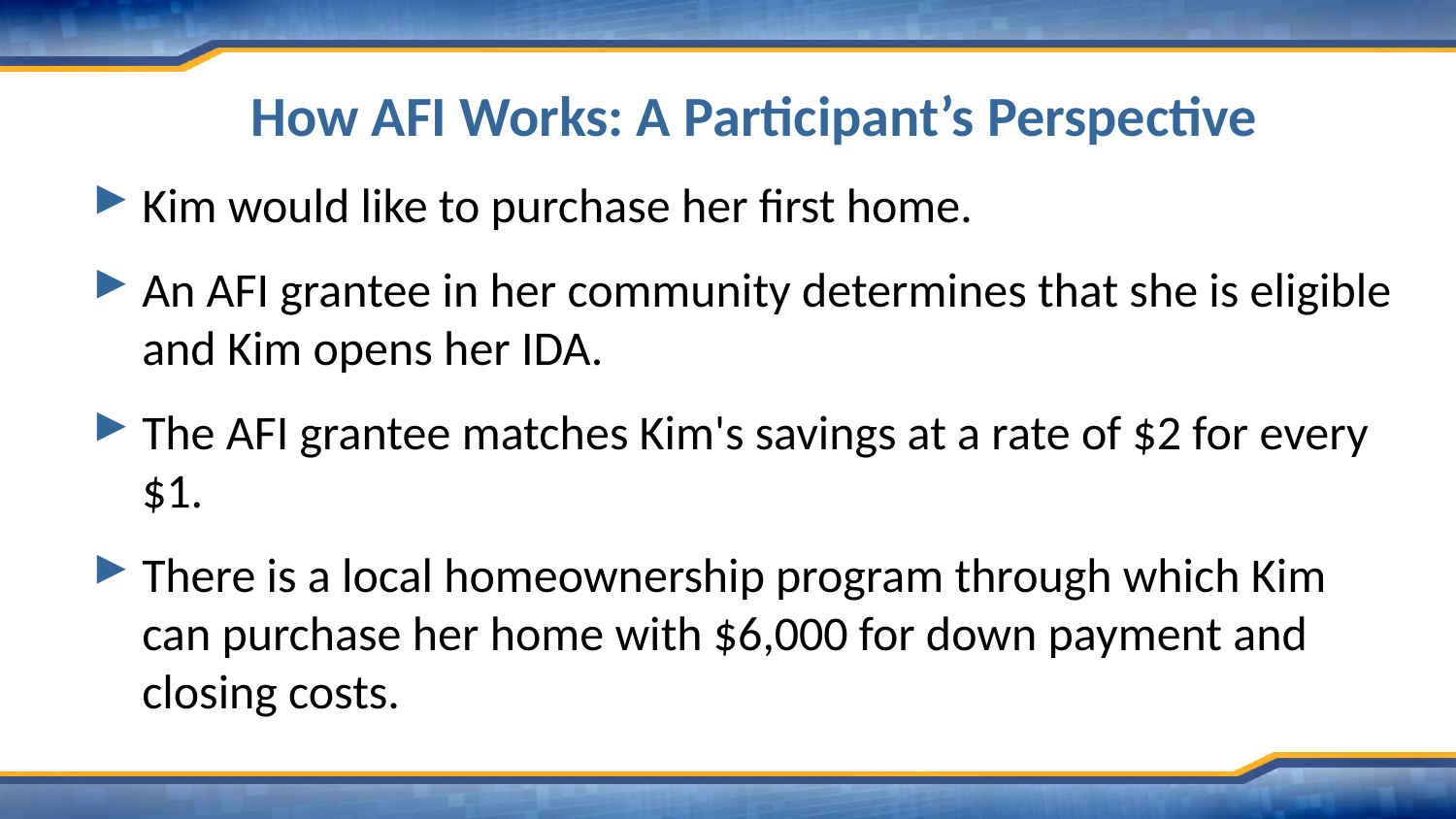

# How AFI Works: A Participant’s Perspective
Kim would like to purchase her first home.
An AFI grantee in her community determines that she is eligible and Kim opens her IDA.
The AFI grantee matches Kim's savings at a rate of $2 for every $1.
There is a local homeownership program through which Kim can purchase her home with $6,000 for down payment and closing costs.